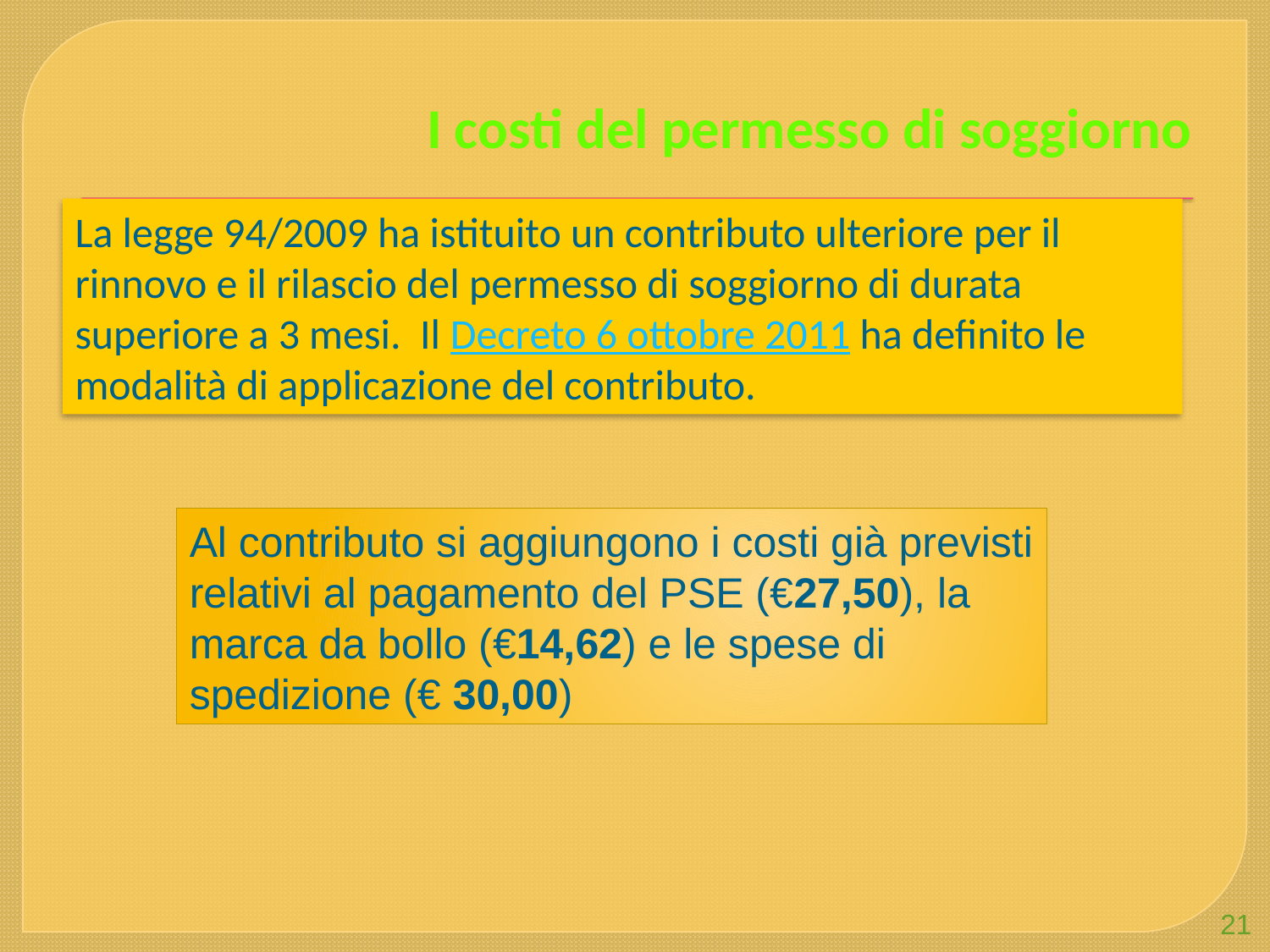

I costi del permesso di soggiorno
La legge 94/2009 ha istituito un contributo ulteriore per il rinnovo e il rilascio del permesso di soggiorno di durata superiore a 3 mesi.  Il Decreto 6 ottobre 2011 ha definito le modalità di applicazione del contributo.
Al contributo si aggiungono i costi già previsti relativi al pagamento del PSE (€27,50), la marca da bollo (€14,62) e le spese di spedizione (€ 30,00)
21